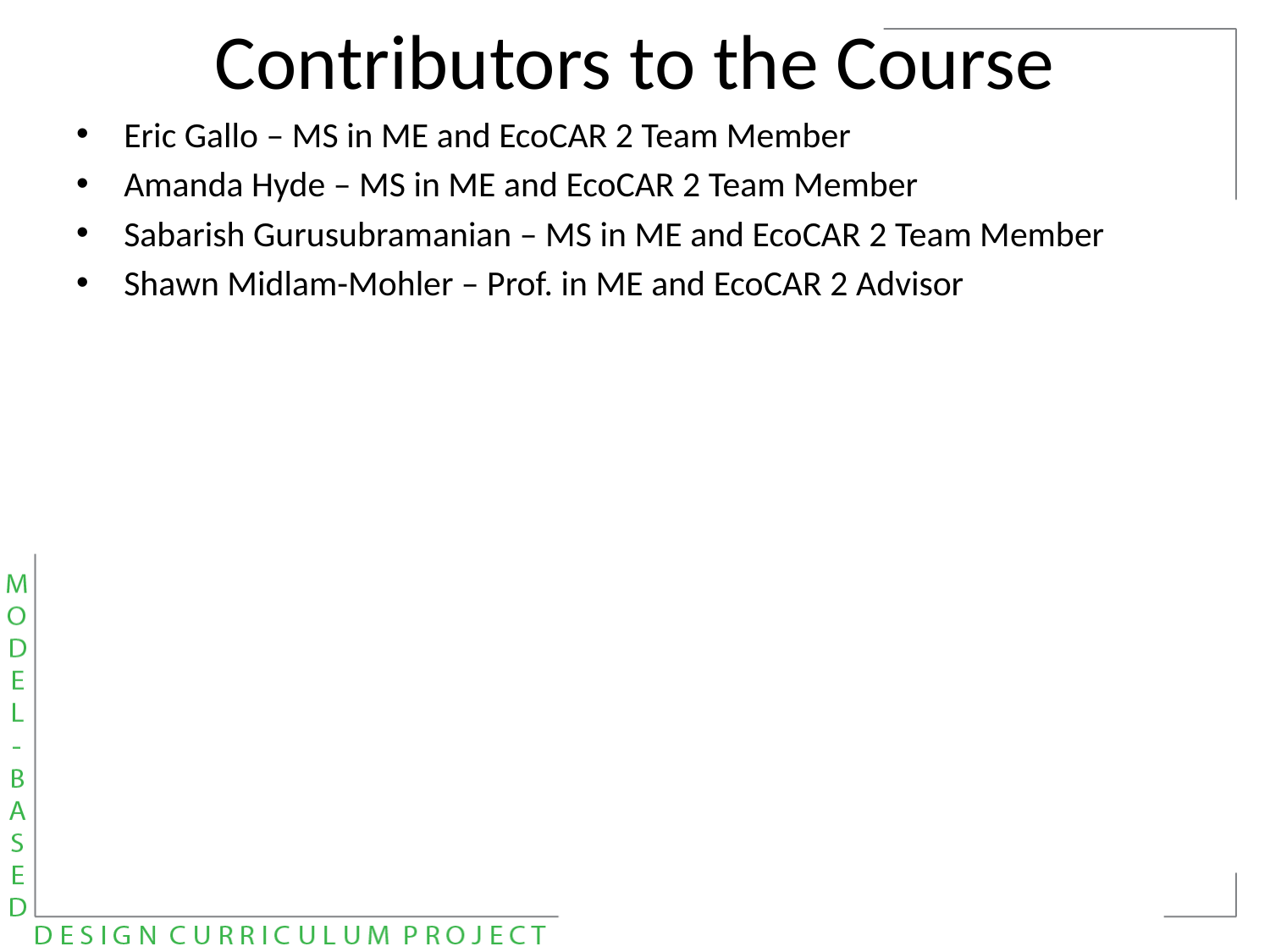

# Contributors to the Course
Eric Gallo – MS in ME and EcoCAR 2 Team Member
Amanda Hyde – MS in ME and EcoCAR 2 Team Member
Sabarish Gurusubramanian – MS in ME and EcoCAR 2 Team Member
Shawn Midlam-Mohler – Prof. in ME and EcoCAR 2 Advisor